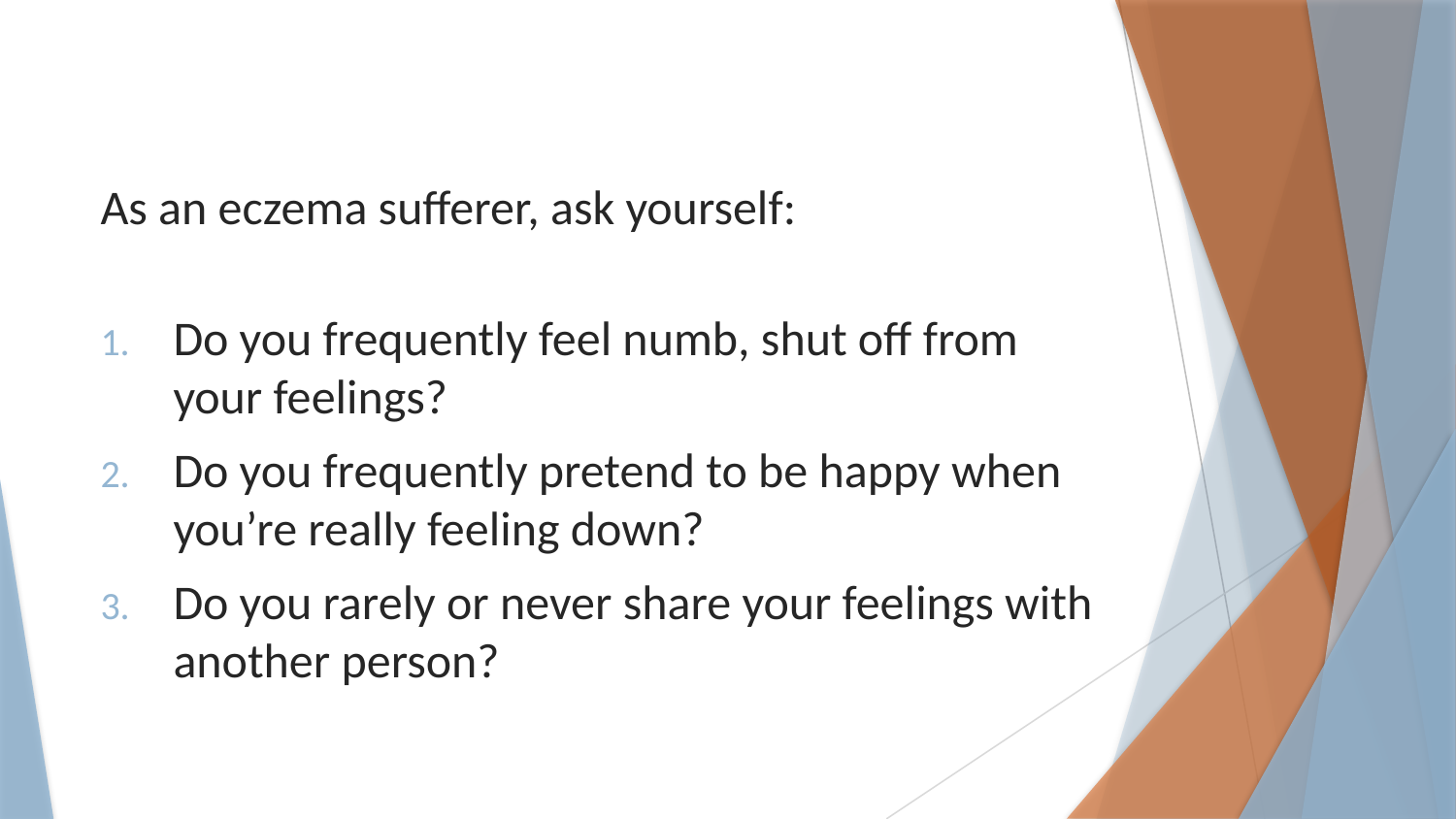

As an eczema sufferer, ask yourself:
Do you frequently feel numb, shut off from your feelings?
Do you frequently pretend to be happy when you’re really feeling down?
Do you rarely or never share your feelings with another person?